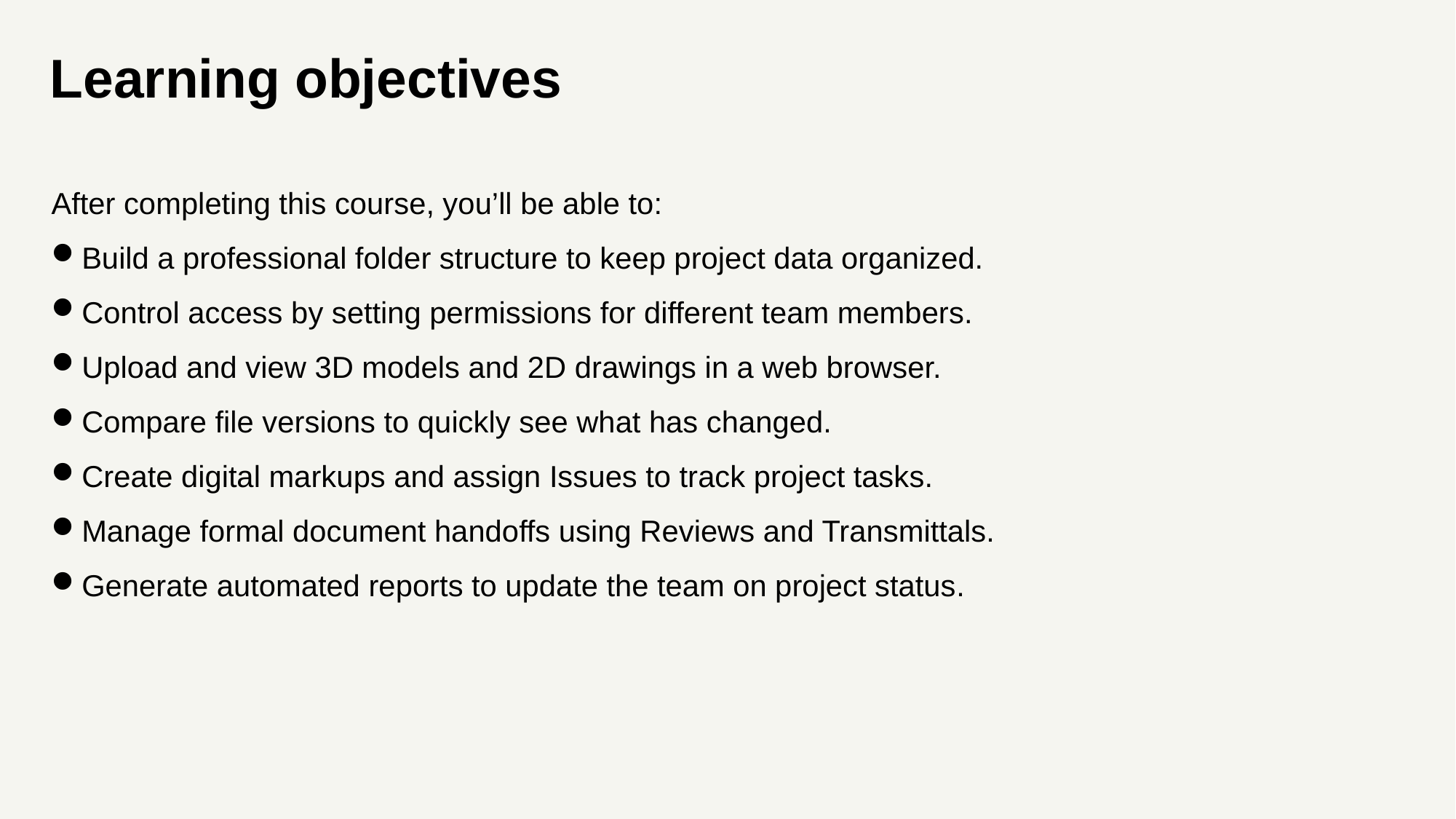

# Learning objectives
After completing this course, you’ll be able to:
Build a professional folder structure to keep project data organized.
Control access by setting permissions for different team members.
Upload and view 3D models and 2D drawings in a web browser.
Compare file versions to quickly see what has changed.
Create digital markups and assign Issues to track project tasks.
Manage formal document handoffs using Reviews and Transmittals.
Generate automated reports to update the team on project status.